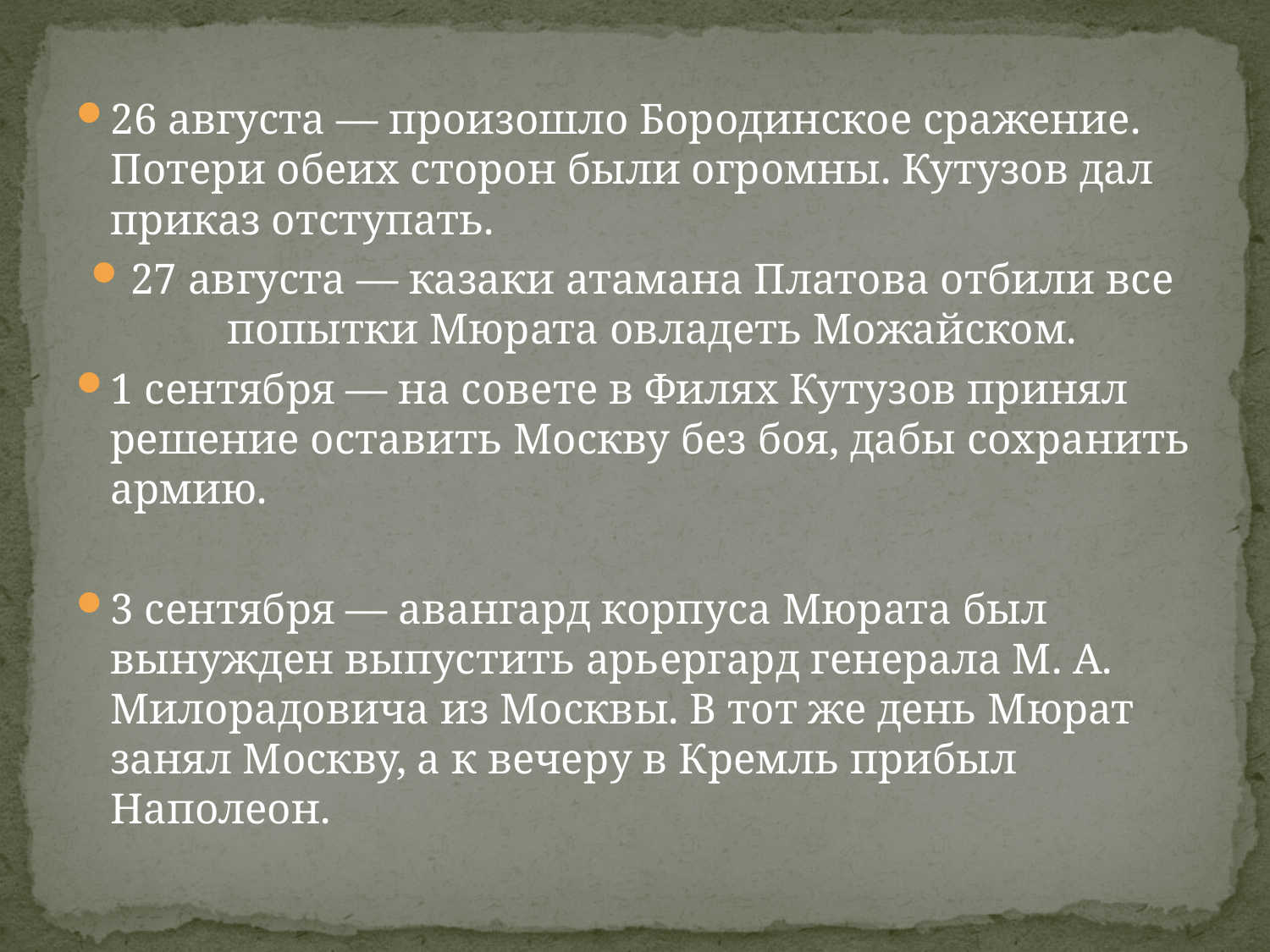

#
26 августа — произошло Бородинское сражение. Потери обеих сторон были огромны. Кутузов дал приказ отступать.
27 августа — казаки атамана Платова отбили все попытки Мюрата овладеть Можайском.
1 сентября — на совете в Филях Кутузов принял решение оставить Москву без боя, дабы сохранить армию.

3 сентября — авангард корпуса Мюрата был вынужден выпустить арьергард генерала М. А. Милорадовича из Москвы. В тот же день Мюрат занял Москву, а к вечеру в Кремль прибыл Наполеон.